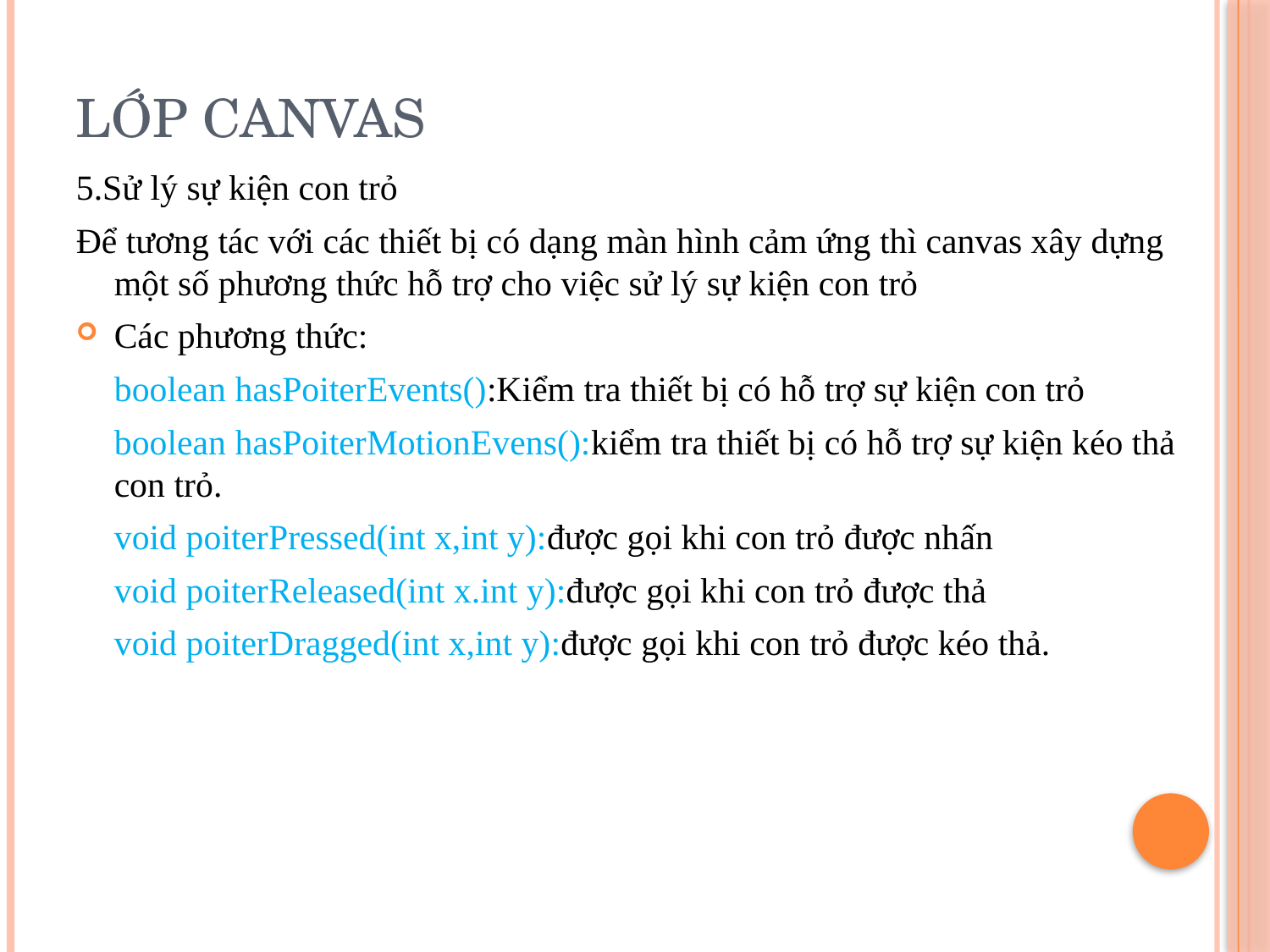

# Lớp canvas
5.Sử lý sự kiện con trỏ
Để tương tác với các thiết bị có dạng màn hình cảm ứng thì canvas xây dựng một số phương thức hỗ trợ cho việc sử lý sự kiện con trỏ
Các phương thức:
	boolean hasPoiterEvents():Kiểm tra thiết bị có hỗ trợ sự kiện con trỏ
	boolean hasPoiterMotionEvens():kiểm tra thiết bị có hỗ trợ sự kiện kéo thả con trỏ.
	void poiterPressed(int x,int y):được gọi khi con trỏ được nhấn
	void poiterReleased(int x.int y):được gọi khi con trỏ được thả
	void poiterDragged(int x,int y):được gọi khi con trỏ được kéo thả.